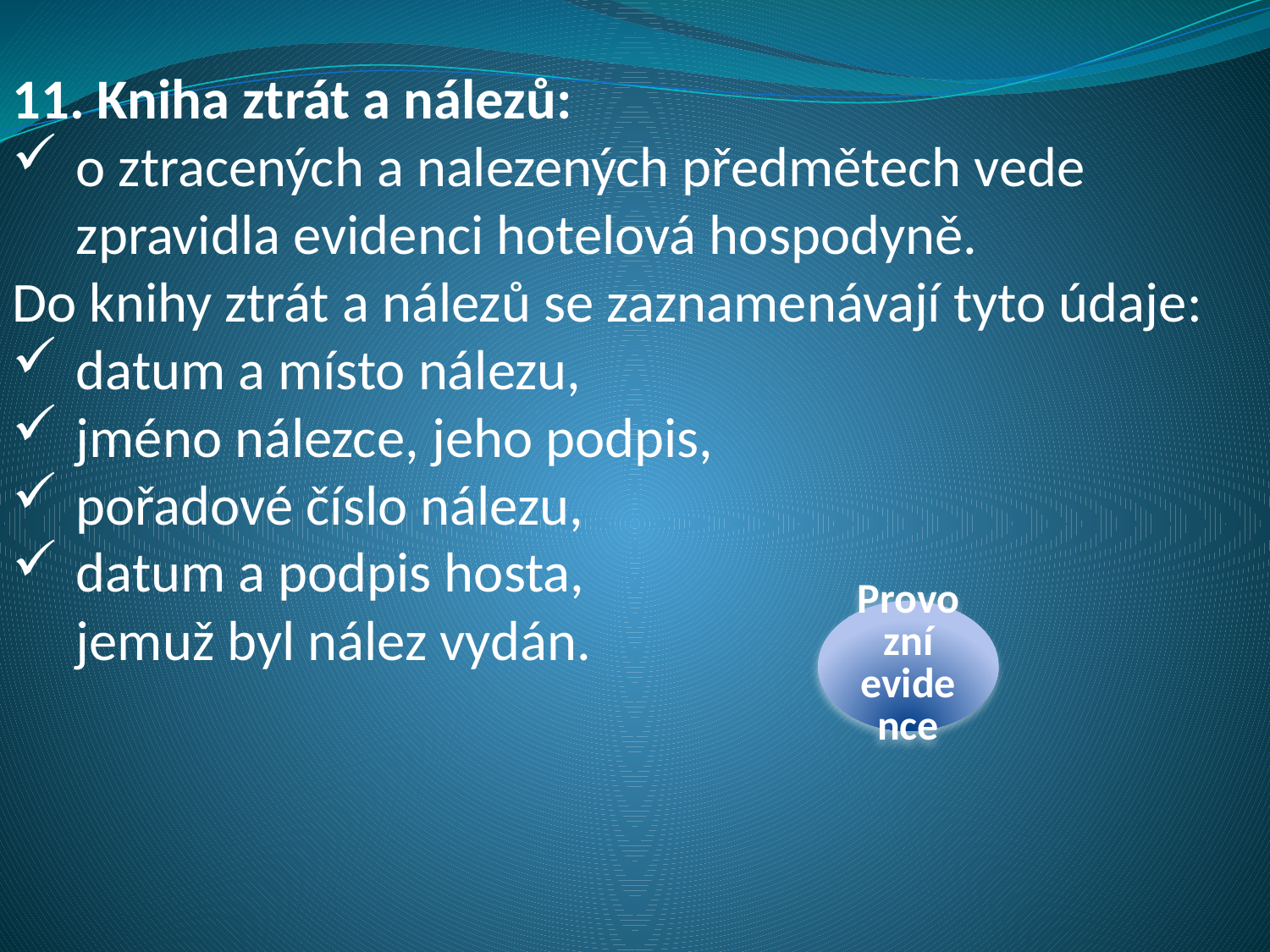

11. Kniha ztrát a nálezů:
o ztracených a nalezených předmětech vede zpravidla evidenci hotelová hospodyně.
Do knihy ztrát a nálezů se zaznamenávají tyto údaje:
datum a místo nálezu,
jméno nálezce, jeho podpis,
pořadové číslo nálezu,
datum a podpis hosta,
jemuž byl nález vydán.
1
11